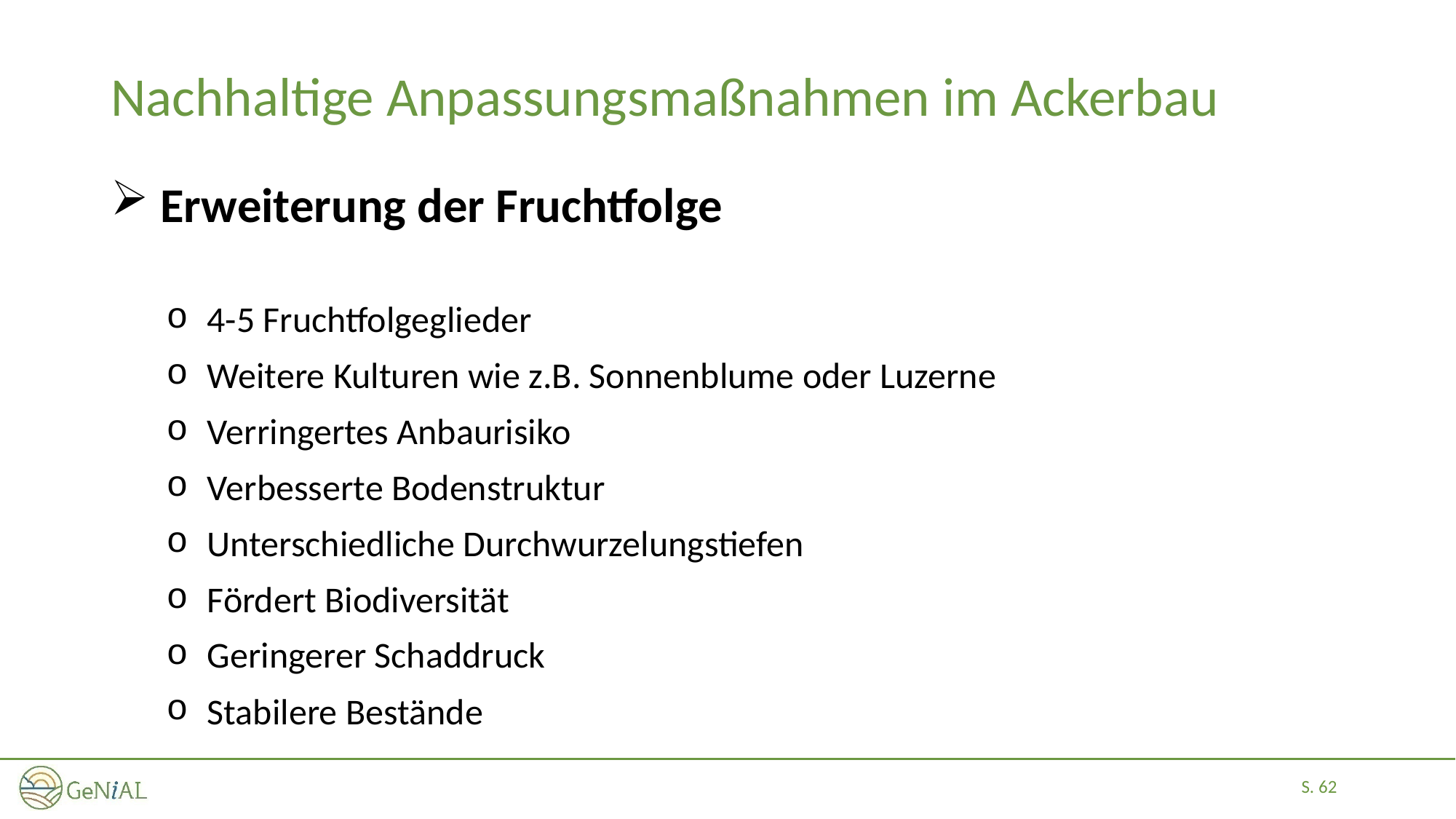

# Nachhaltige Anpassungsmaßnahmen im Ackerbau
 Erweiterung der Fruchtfolge

4-5 Fruchtfolgeglieder
Weitere Kulturen wie z.B. Sonnenblume oder Luzerne
Verringertes Anbaurisiko
Verbesserte Bodenstruktur
Unterschiedliche Durchwurzelungstiefen
Fördert Biodiversität
Geringerer Schaddruck
Stabilere Bestände